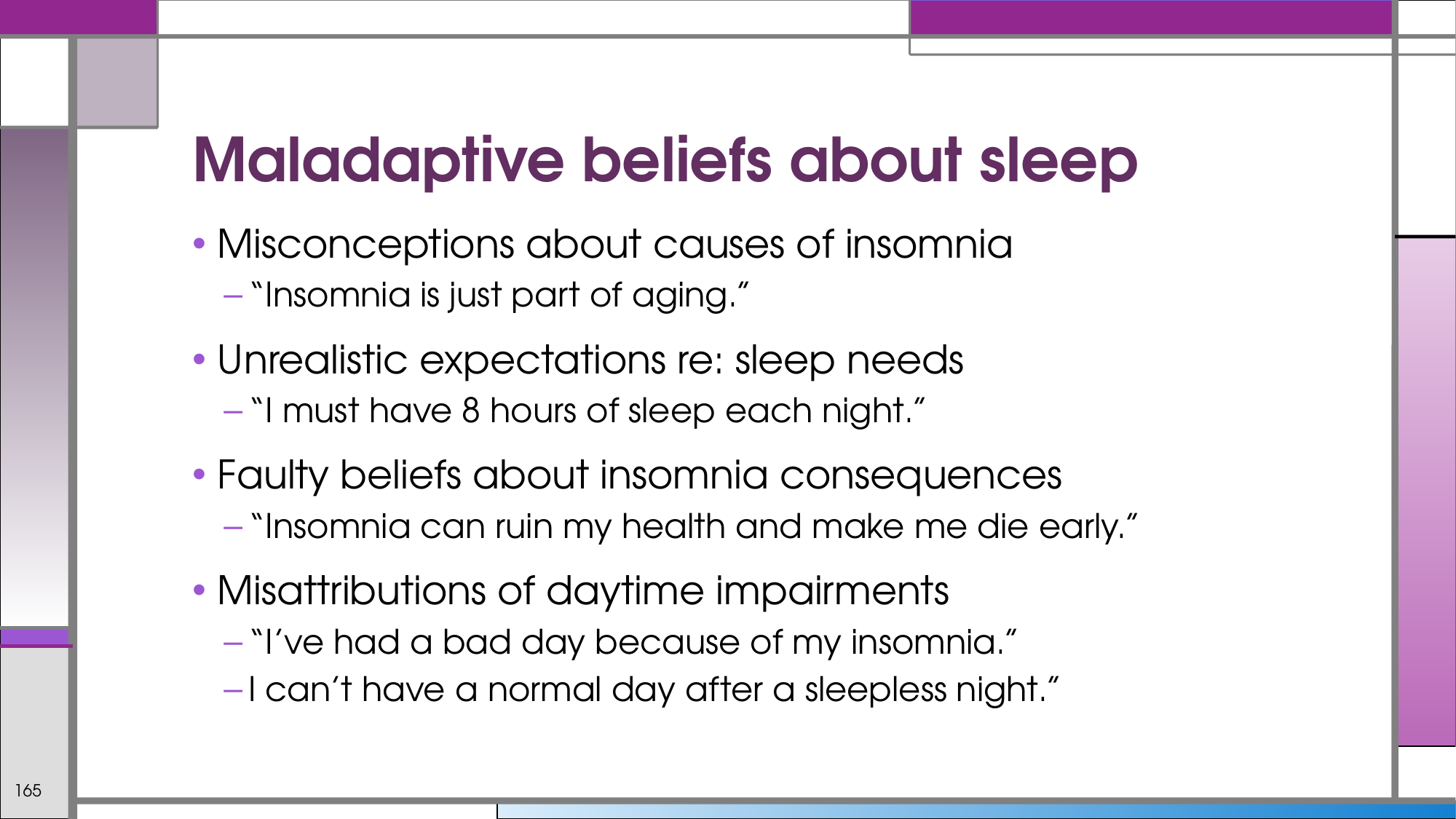

# Maladaptive beliefs about sleep
Misconceptions about causes of insomnia
“Insomnia is just part of aging.”
Unrealistic expectations re: sleep needs
“I must have 8 hours of sleep each night.”
Faulty beliefs about insomnia consequences
“Insomnia can ruin my health and make me die early.”
Misattributions of daytime impairments
“I’ve had a bad day because of my insomnia.”
I can’t have a normal day after a sleepless night.”

165